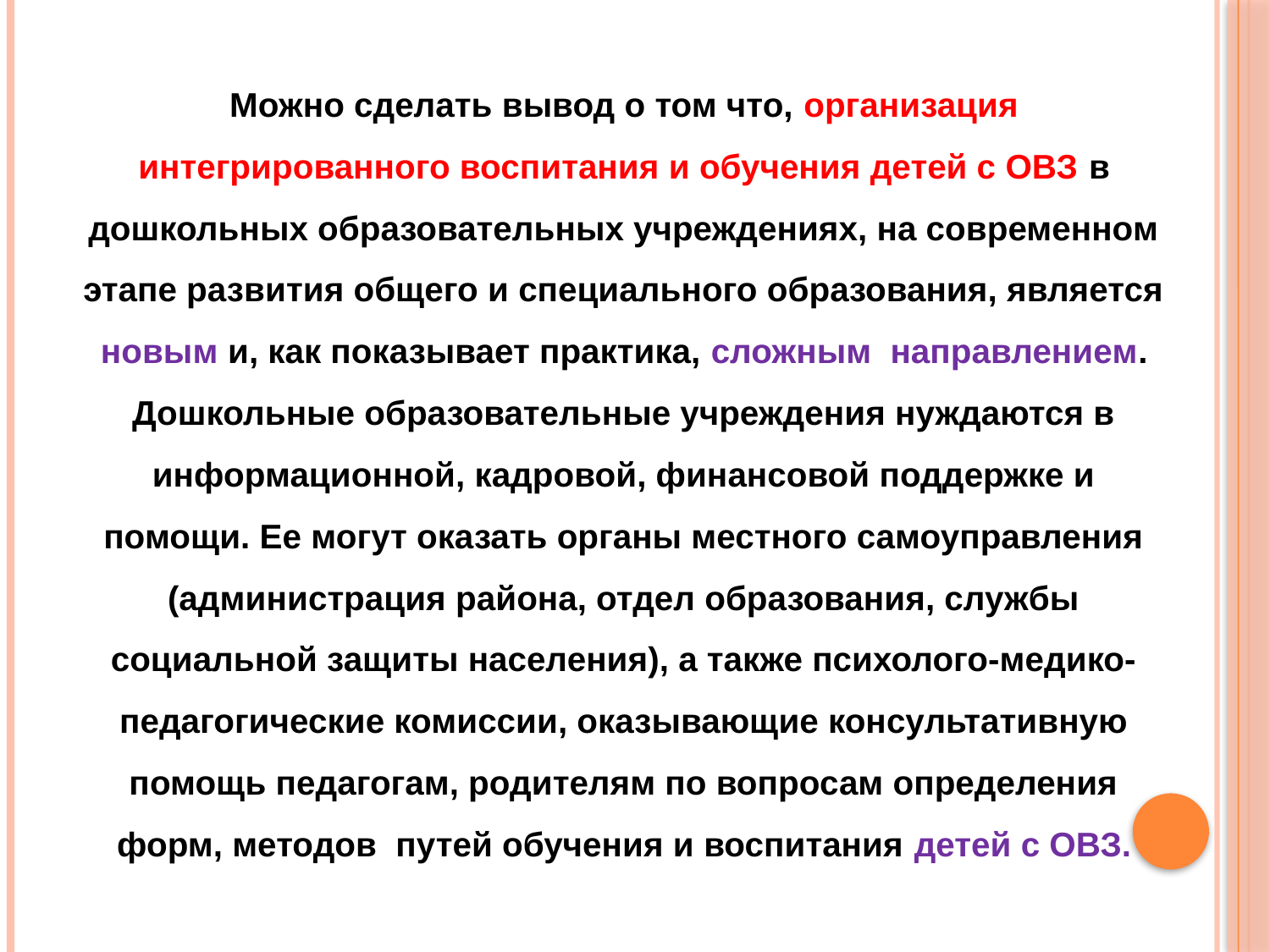

Можно сделать вывод о том что, организация интегрированного воспитания и обучения детей с ОВЗ в дошкольных образовательных учреждениях, на современном этапе развития общего и специального образования, является новым и, как показывает практика, сложным  направлением. Дошкольные образовательные учреждения нуждаются в информационной, кадровой, финансовой поддержке и помощи. Ее могут оказать органы местного самоуправления (администрация района, отдел образования, службы социальной защиты населения), а также психолого-медико-педагогические комиссии, оказывающие консультативную помощь педагогам, родителям по вопросам определения форм, методов  путей обучения и воспитания детей с ОВЗ.